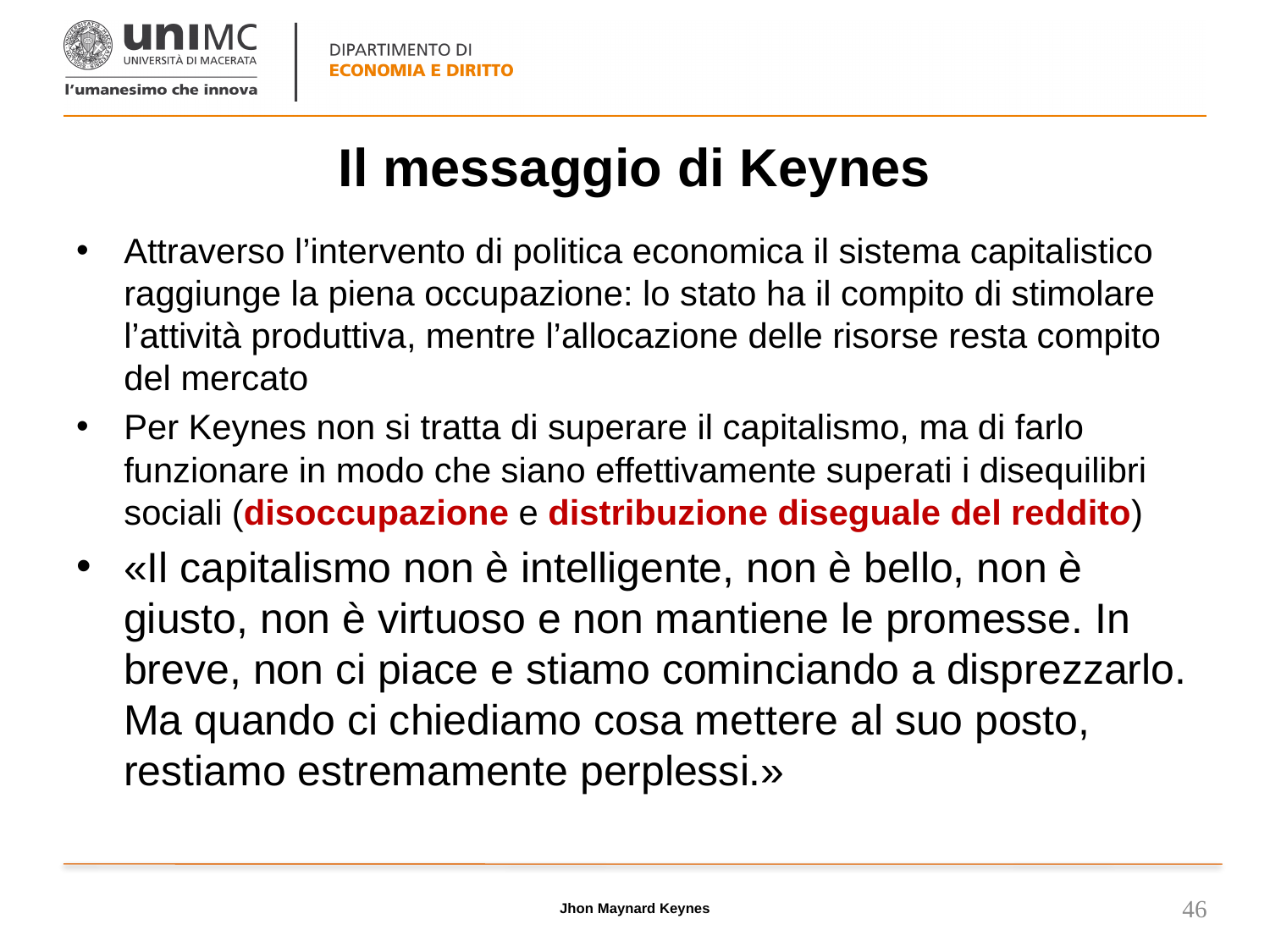

# Il messaggio di Keynes
Attraverso l’intervento di politica economica il sistema capitalistico raggiunge la piena occupazione: lo stato ha il compito di stimolare l’attività produttiva, mentre l’allocazione delle risorse resta compito del mercato
Per Keynes non si tratta di superare il capitalismo, ma di farlo funzionare in modo che siano effettivamente superati i disequilibri sociali (disoccupazione e distribuzione diseguale del reddito)
«Il capitalismo non è intelligente, non è bello, non è giusto, non è virtuoso e non mantiene le promesse. In breve, non ci piace e stiamo cominciando a disprezzarlo. Ma quando ci chiediamo cosa mettere al suo posto, restiamo estremamente perplessi.»

Jhon Maynard Keynes
46